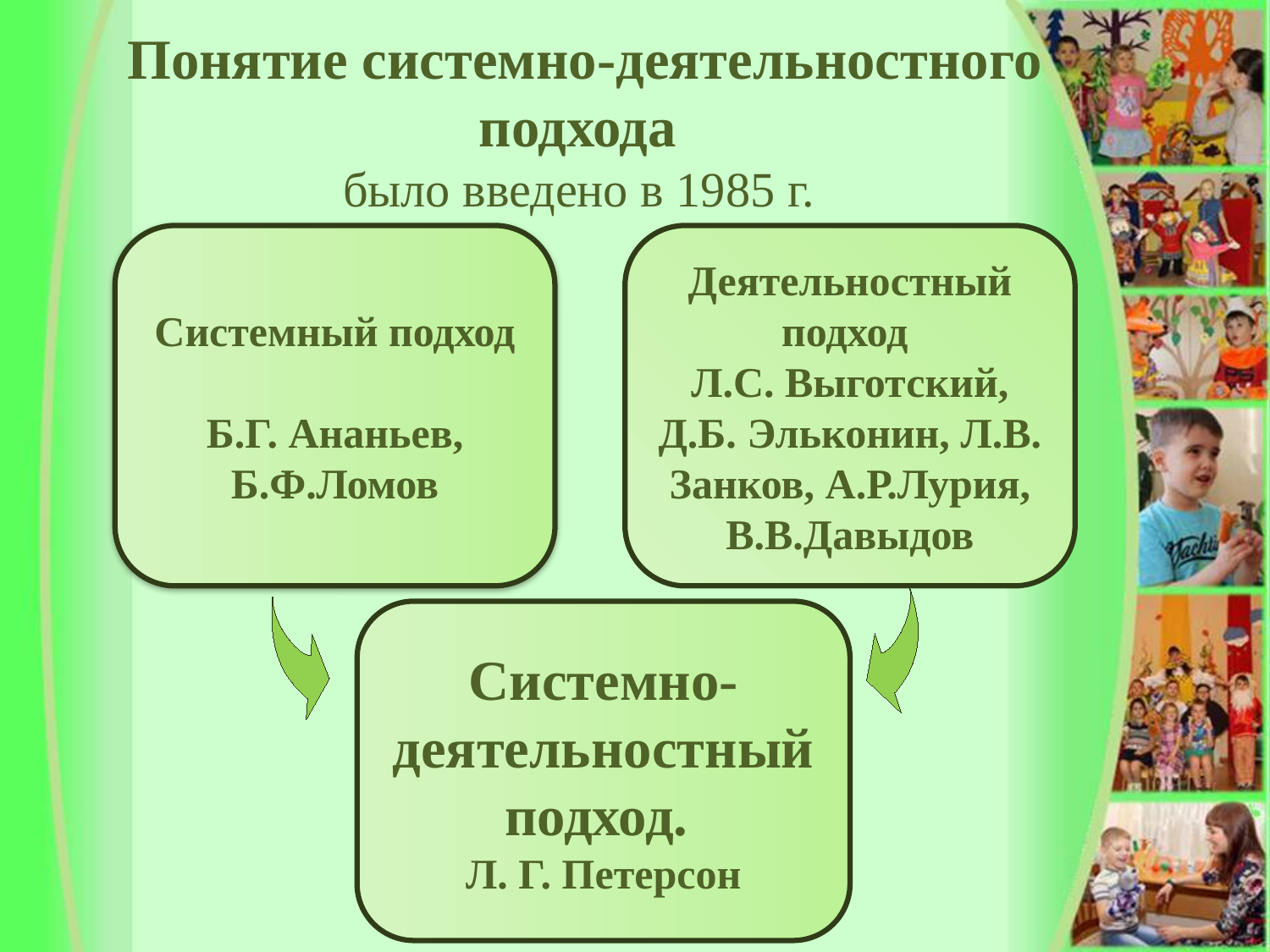

Понятие системно-деятельностного подхода
было введено в 1985 г.
Системный подход

Б.Г. Ананьев, Б.Ф.Ломов
Деятельностный подход
Л.С. Выготский, Д.Б. Эльконин, Л.В. Занков, А.Р.Лурия, В.В.Давыдов

Системно-деятельностный подход.
Л. Г. Петерсон